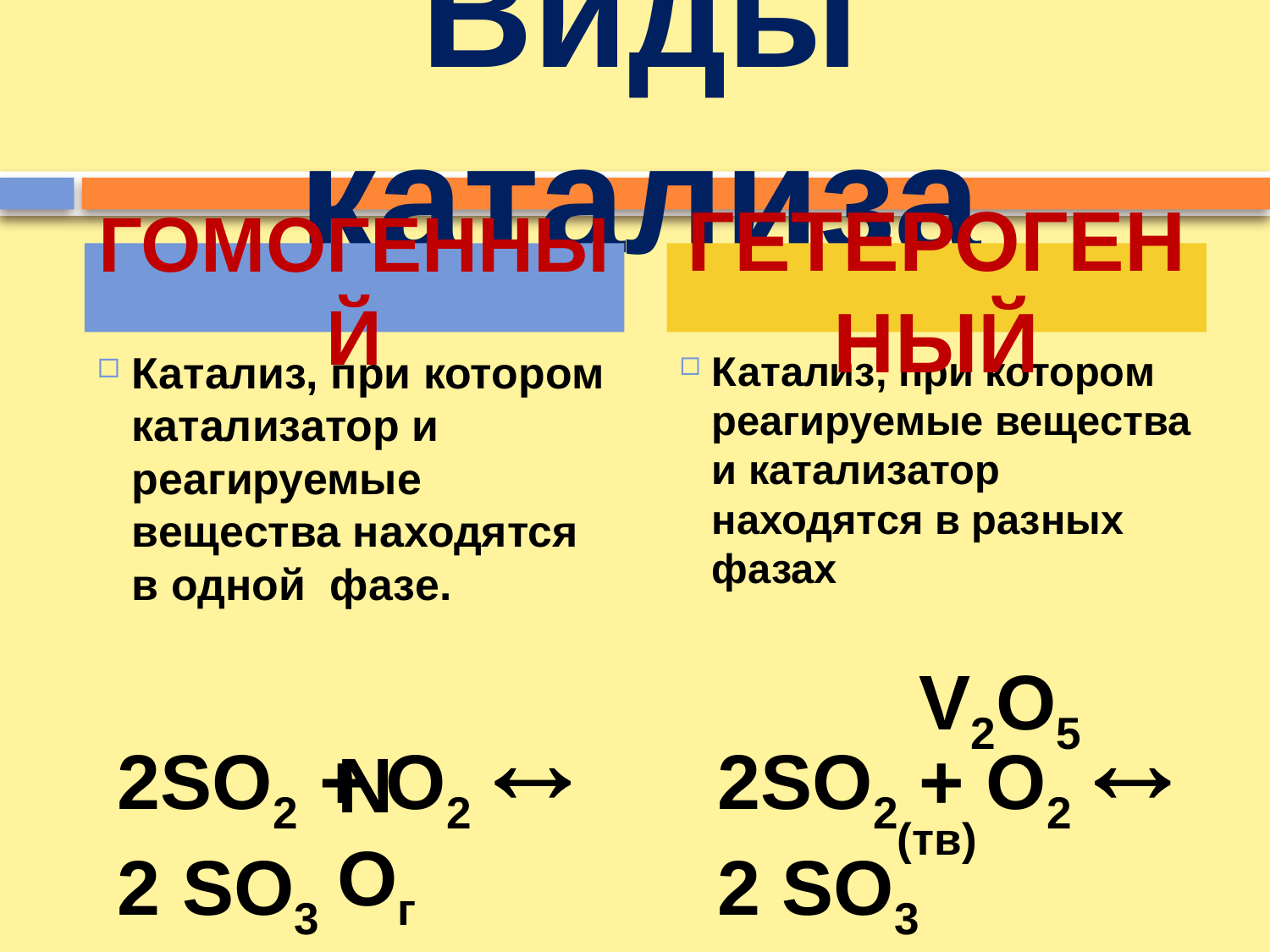

# Виды катализа
ГОМОГЕННЫЙ
ГЕТЕРОГЕННЫЙ
Катализ, при котором катализатор и реагируемые вещества находятся в одной  фазе.
Катализ, при котором реагируемые вещества и катализатор находятся в разных фазах

 NOг
 V2O5 (тв)
2SO2 + O2 ↔ 2 SO3
2SO2 + O2 ↔ 2 SO3